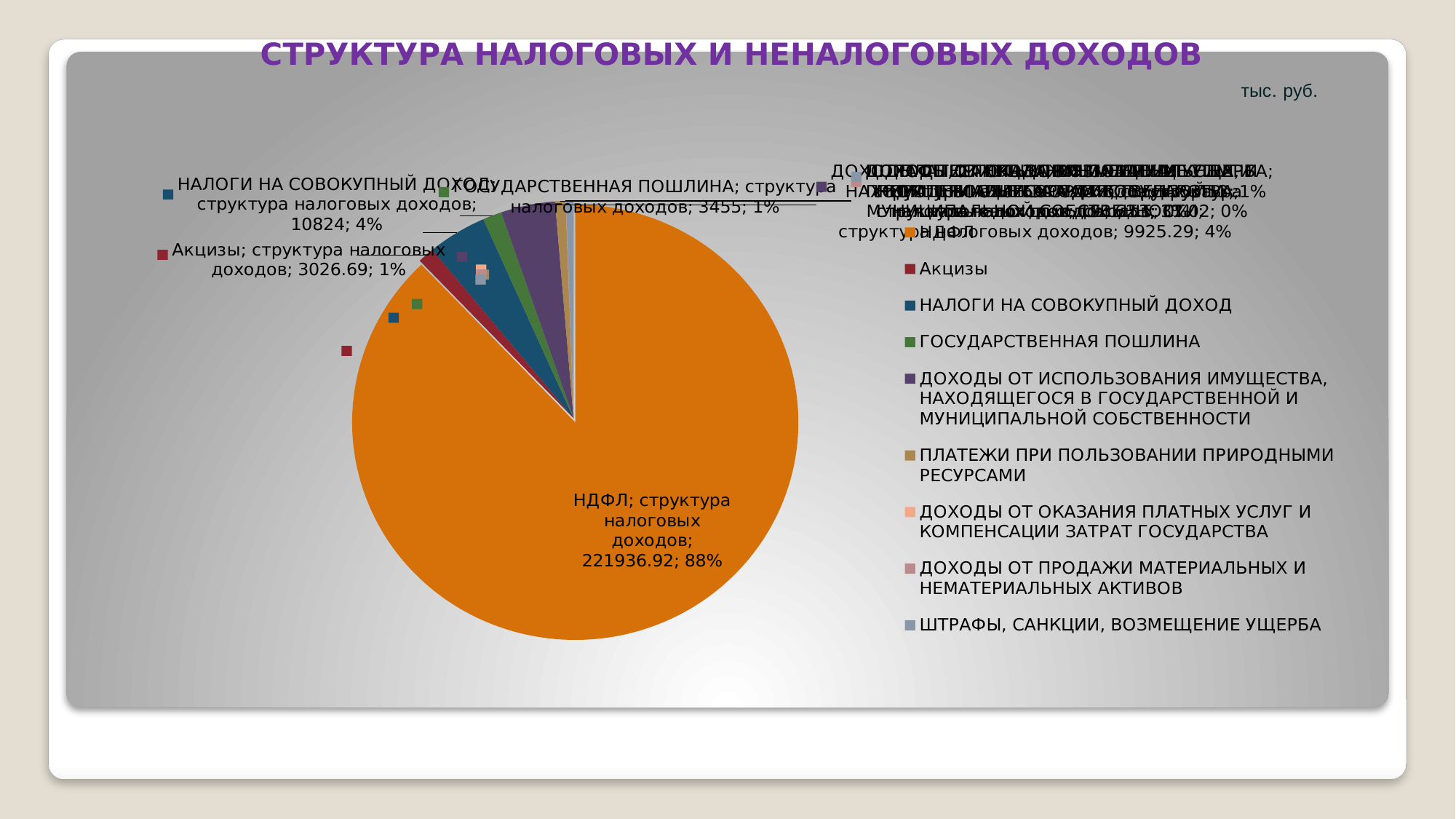

# СТРУКТУРА НАЛОГОВЫХ И НЕНАЛОГОВЫХ ДОХОДОВ
тыс. руб.

[unsupported chart]